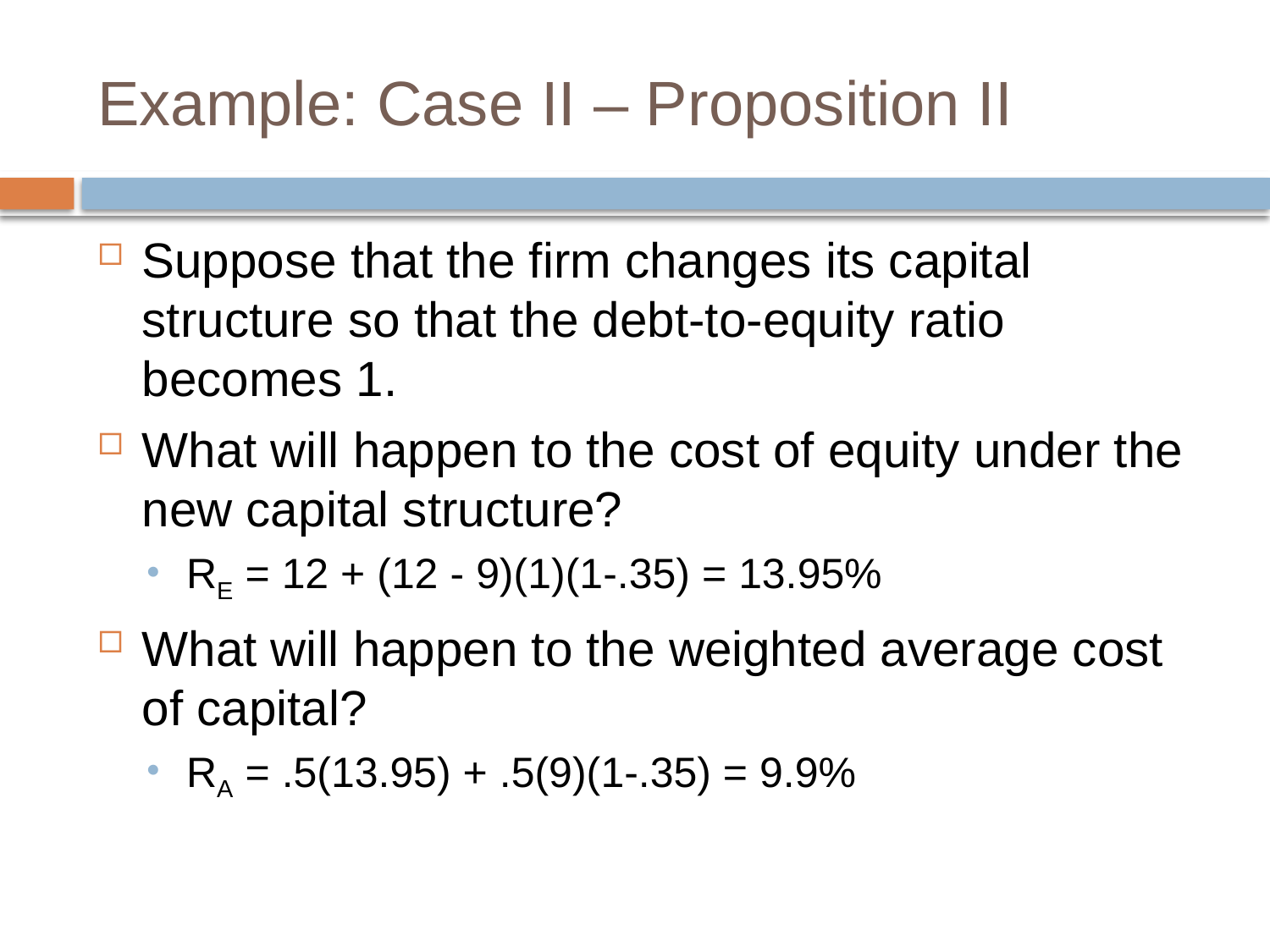

# Example: Case II – Proposition II
Suppose that the firm changes its capital structure so that the debt-to-equity ratio becomes 1.
What will happen to the cost of equity under the new capital structure?
RE = 12 + (12 - 9)(1)(1-.35) = 13.95%
What will happen to the weighted average cost of capital?
RA = .5(13.95) + .5(9)(1-.35) = 9.9%